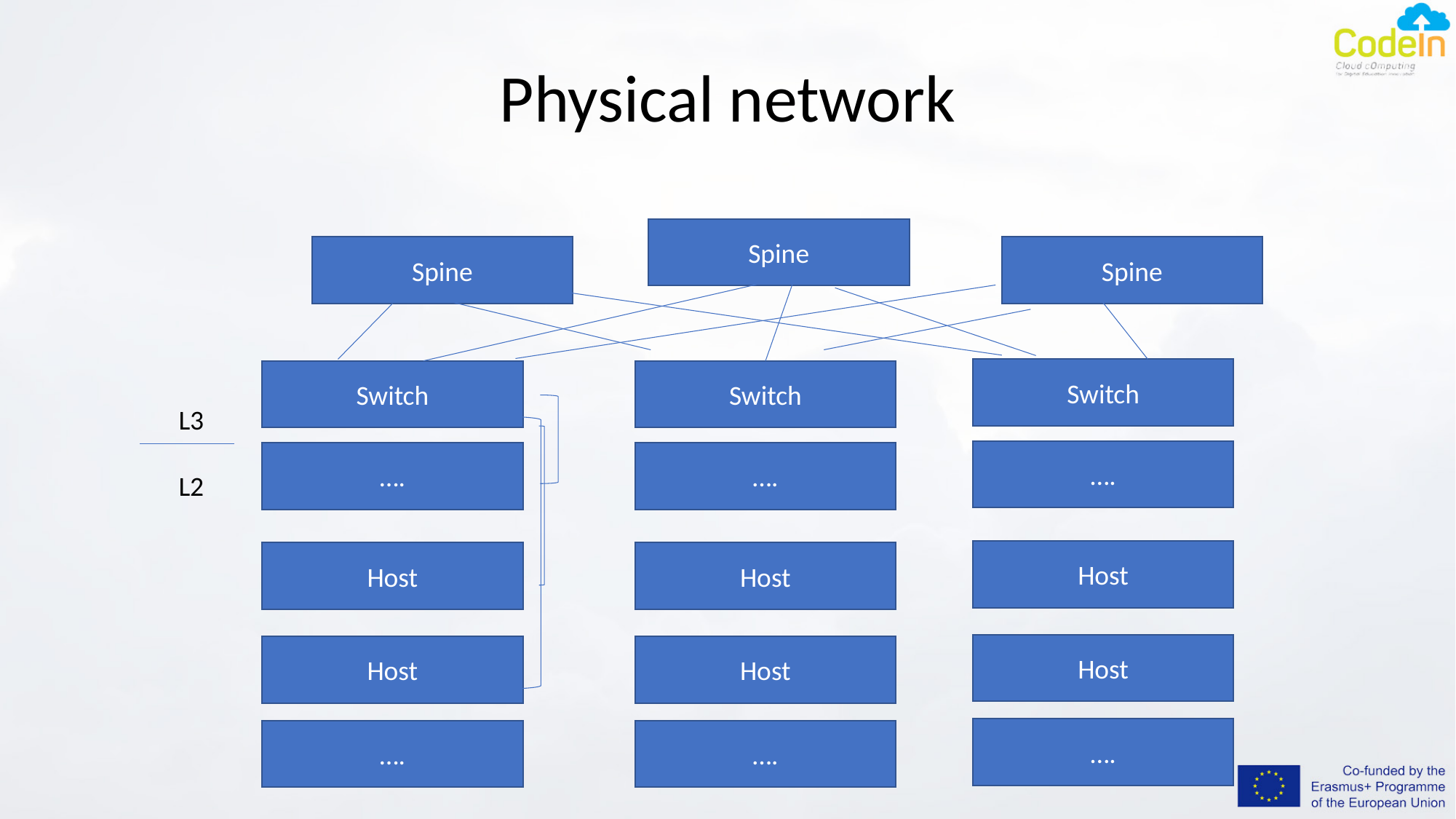

# Physical network
Spine
Spine
Spine
Switch
Switch
Switch
L3

….
….
….
L2
Host
Host
Host
Host
Host
Host
….
….
….